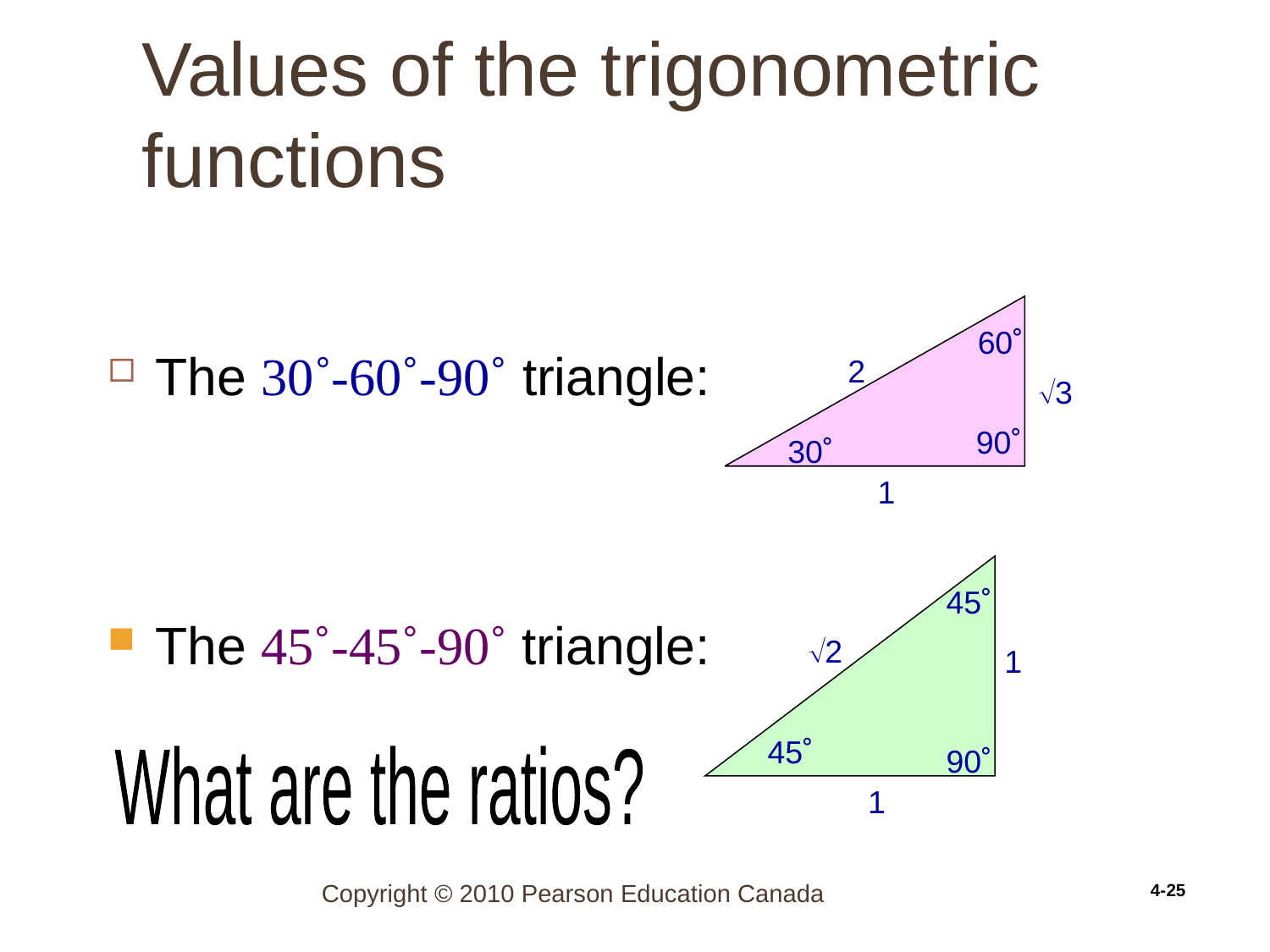

# Values of the trigonometric functions
4-25

60˚
The 30˚-60˚-90˚ triangle:
2
√3
90˚
30˚
1

45˚
The 45˚-45˚-90˚ triangle:
√2
1
45˚
90˚
What are the ratios?
1
Copyright © 2010 Pearson Education Canada
4-25